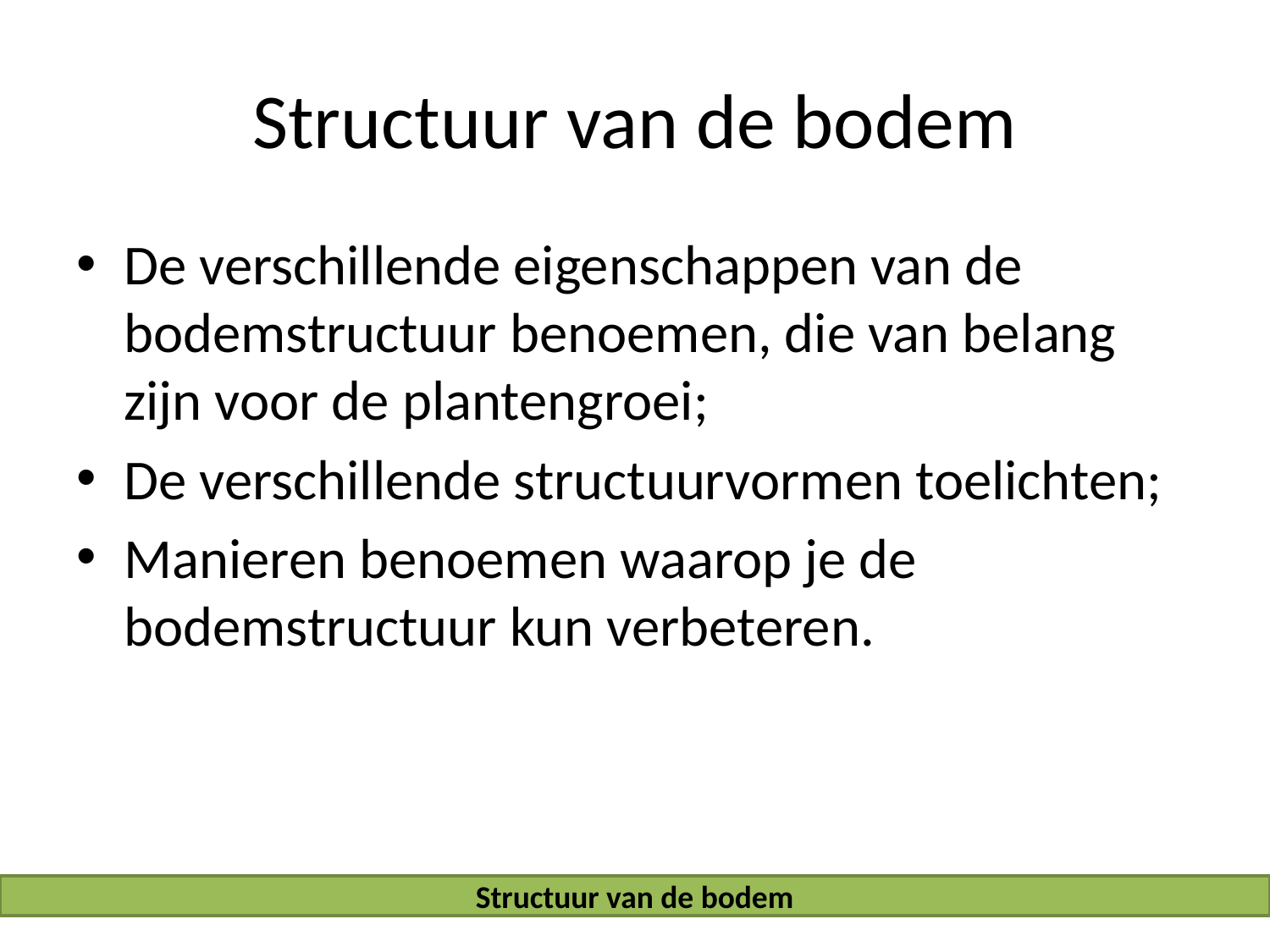

# Structuur van de bodem
De verschillende eigenschappen van de bodemstructuur benoemen, die van belang zijn voor de plantengroei;
De verschillende structuurvormen toelichten;
Manieren benoemen waarop je de bodemstructuur kun verbeteren.
Structuur van de bodem